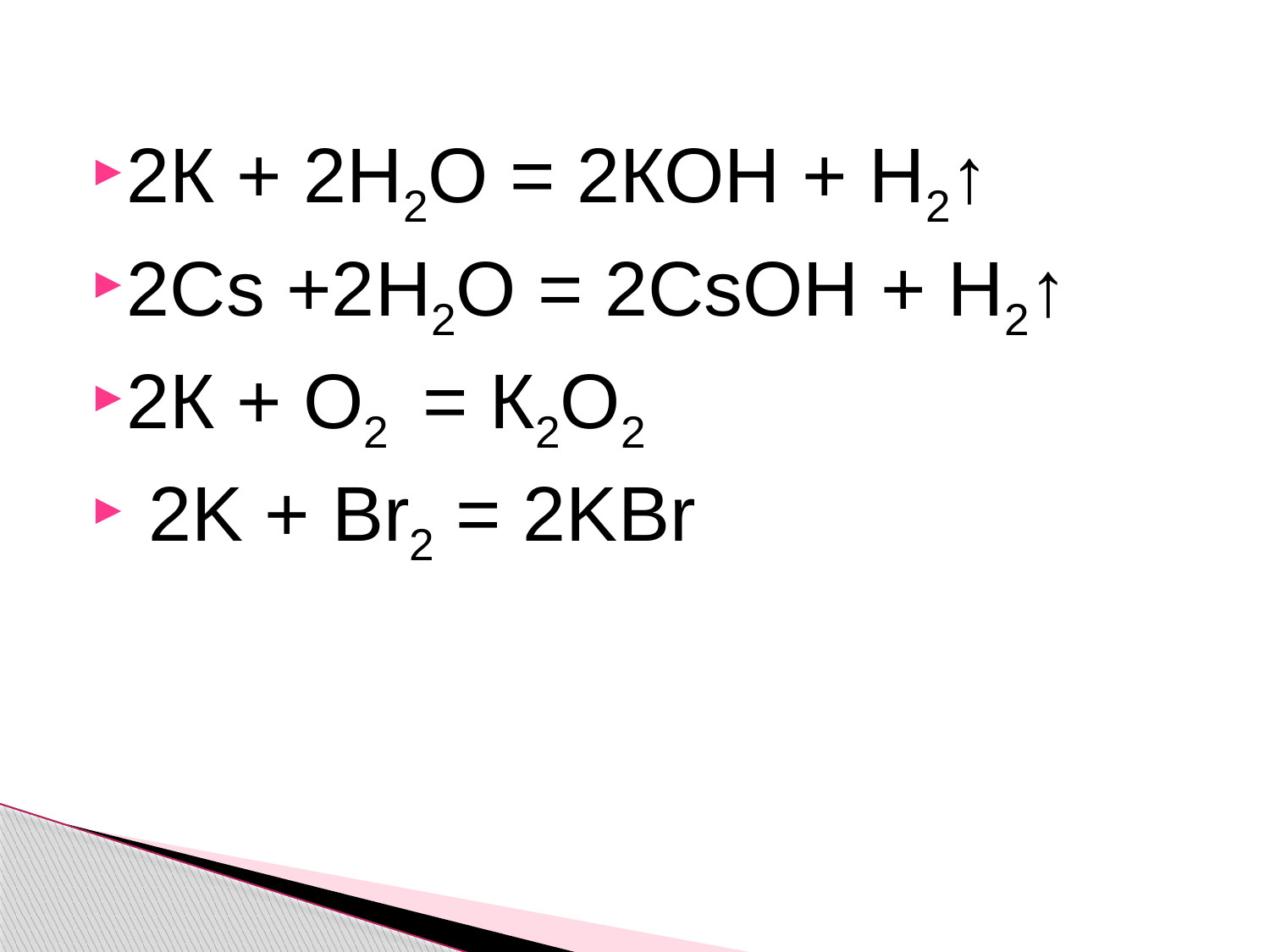

#
2К + 2Н2О = 2КОН + Н2↑
2Cs +2H2O = 2CsOH + Н2↑
2К + О2  = К2О2
 2K + Br2 = 2KBr